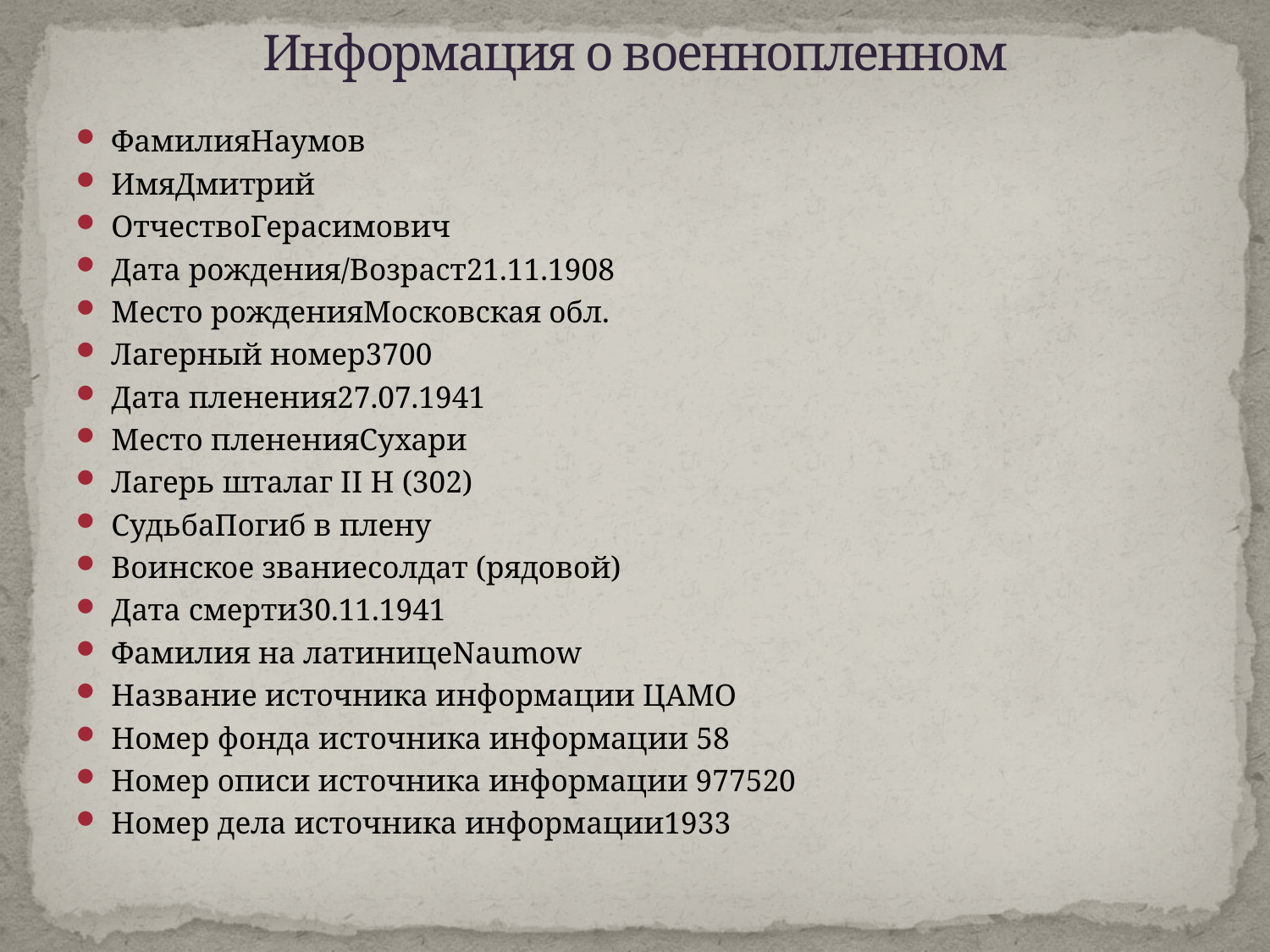

# Информация о военнопленном
ФамилияНаумов
ИмяДмитрий
ОтчествоГерасимович
Дата рождения/Возраст21.11.1908
Место рожденияМосковская обл.
Лагерный номер3700
Дата пленения27.07.1941
Место плененияСухари
Лагерь шталаг II H (302)
СудьбаПогиб в плену
Воинское званиесолдат (рядовой)
Дата смерти30.11.1941
Фамилия на латиницеNaumow
Название источника информации ЦАМО
Номер фонда источника информации 58
Номер описи источника информации 977520
Номер дела источника информации1933